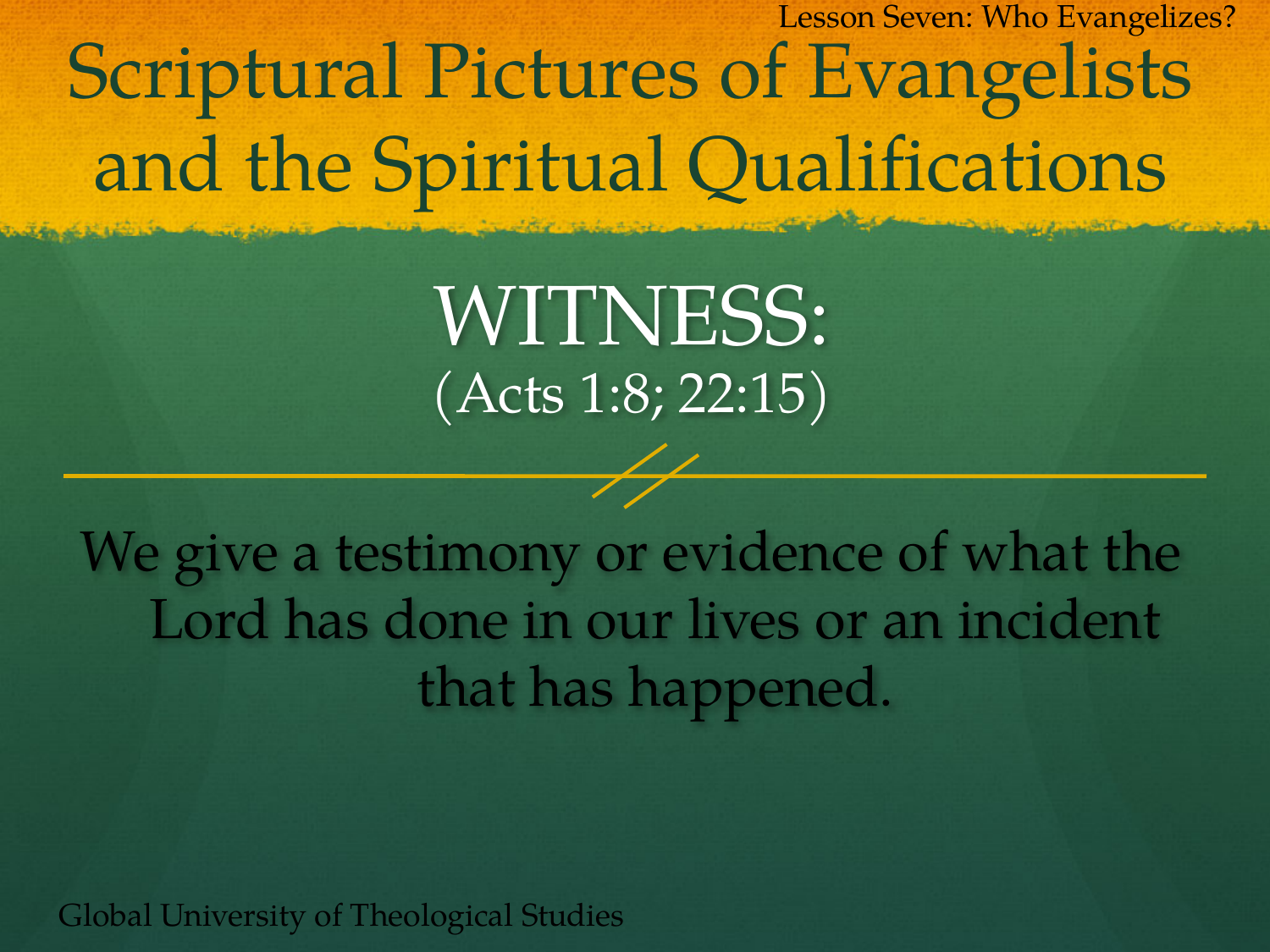

Lesson Seven: Who Evangelizes?

# Scriptural Pictures of Evangelists and the Spiritual Qualifications
WITNESS:
(Acts 1:8; 22:15)
We give a testimony or evidence of what the Lord has done in our lives or an incident that has happened.
Global University of Theological Studies